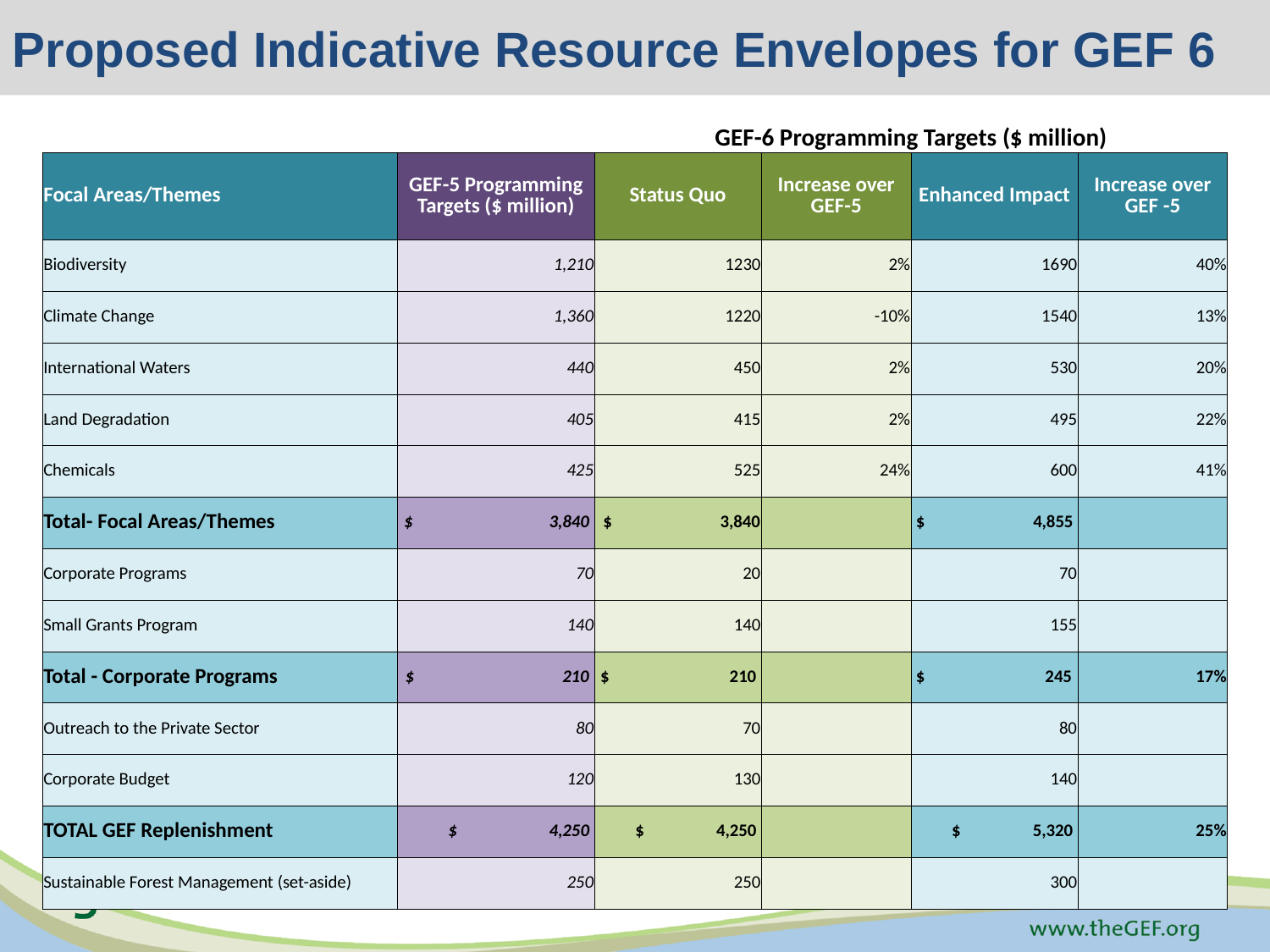

Proposed Indicative Resource Envelopes for GEF 6
|  |  | GEF-6 Programming Targets ($ million) |  |  |  |
| --- | --- | --- | --- | --- | --- |
| Focal Areas/Themes | GEF-5 Programming Targets ($ million) | Status Quo | Increase over GEF-5 | Enhanced Impact | Increase over GEF -5 |
| Biodiversity | 1,210 | 1230 | 2% | 1690 | 40% |
| Climate Change | 1,360 | 1220 | -10% | 1540 | 13% |
| International Waters | 440 | 450 | 2% | 530 | 20% |
| Land Degradation | 405 | 415 | 2% | 495 | 22% |
| Chemicals | 425 | 525 | 24% | 600 | 41% |
| Total- Focal Areas/Themes | $ 3,840 | $ 3,840 |  | $ 4,855 |  |
| Corporate Programs | 70 | 20 |  | 70 |  |
| Small Grants Program | 140 | 140 |  | 155 |  |
| Total - Corporate Programs | $ 210 | $ 210 |  | $ 245 | 17% |
| Outreach to the Private Sector | 80 | 70 |  | 80 |  |
| Corporate Budget | 120 | 130 |  | 140 |  |
| TOTAL GEF Replenishment | $ 4,250 | $ 4,250 |  | $ 5,320 | 25% |
| Sustainable Forest Management (set-aside) | 250 | 250 |  | 300 |  |